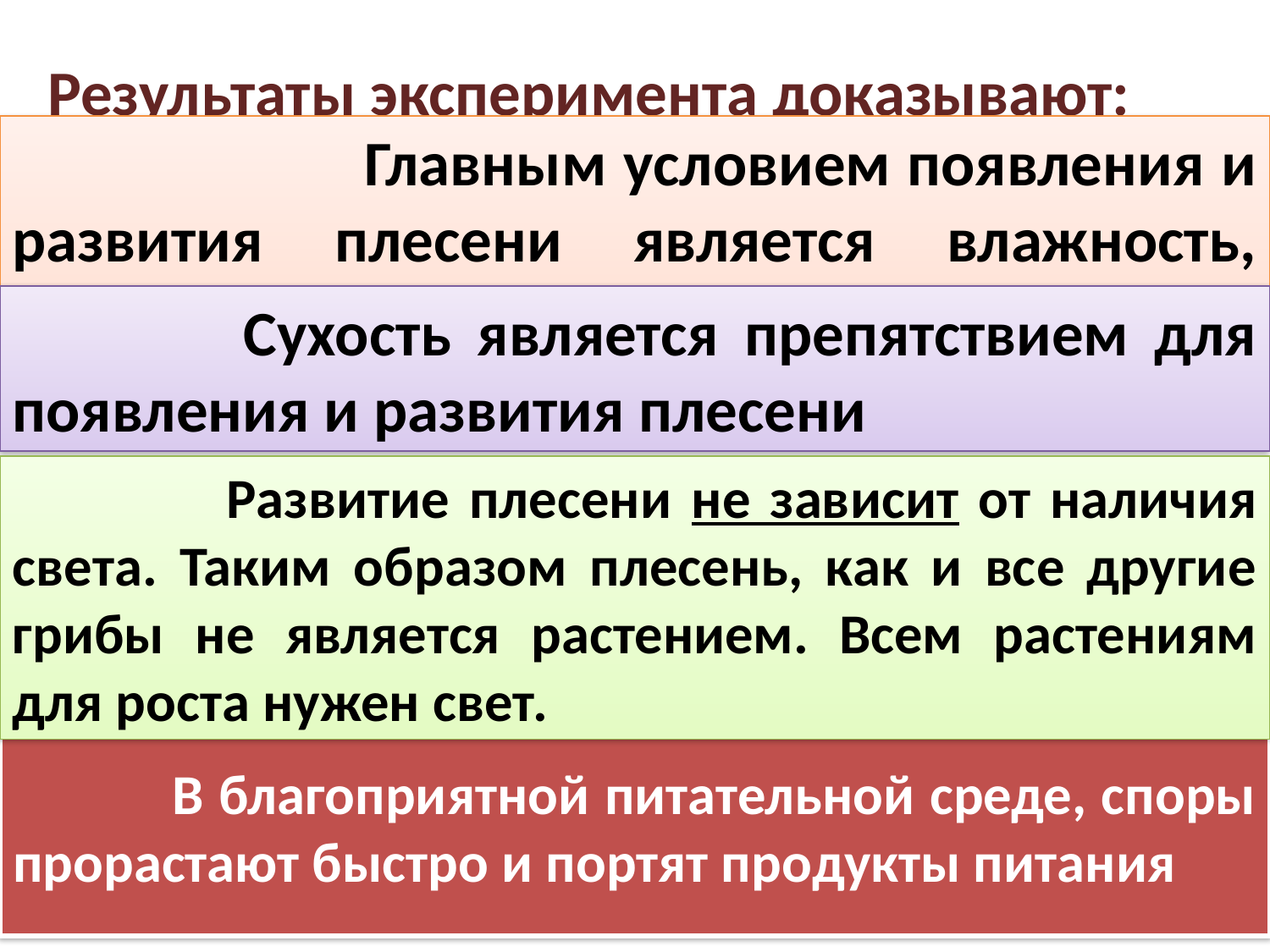

Результаты эксперимента доказывают:
                     Главным условием появления и развития плесени является влажность, тепло
         Сухость является препятствием для появления и развития плесени
           Развитие плесени не зависит от наличия света. Таким образом плесень, как и все другие грибы не является растением. Всем растениям для роста нужен свет.
# В благоприятной питательной среде, споры прорастают быстро и портят продукты питания